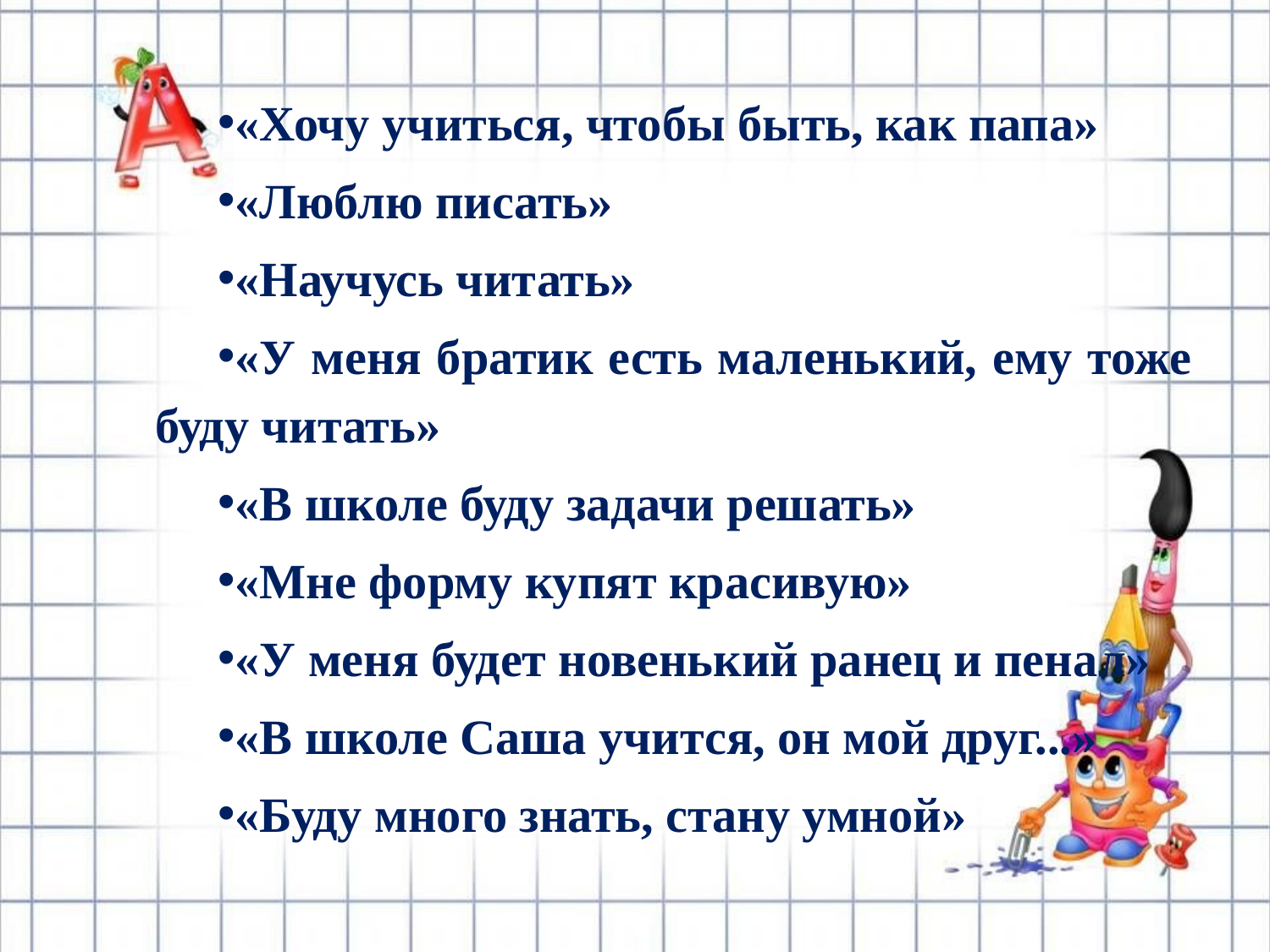

«Хочу учиться, чтобы быть, как папа»
«Люблю писать»
«Научусь читать»
«У меня братик есть маленький, ему тоже буду читать»
«В школе буду задачи решать»
«Мне форму купят красивую»
«У меня будет новенький ранец и пенал»
«В школе Саша учится, он мой друг...»
«Буду много знать, стану умной»